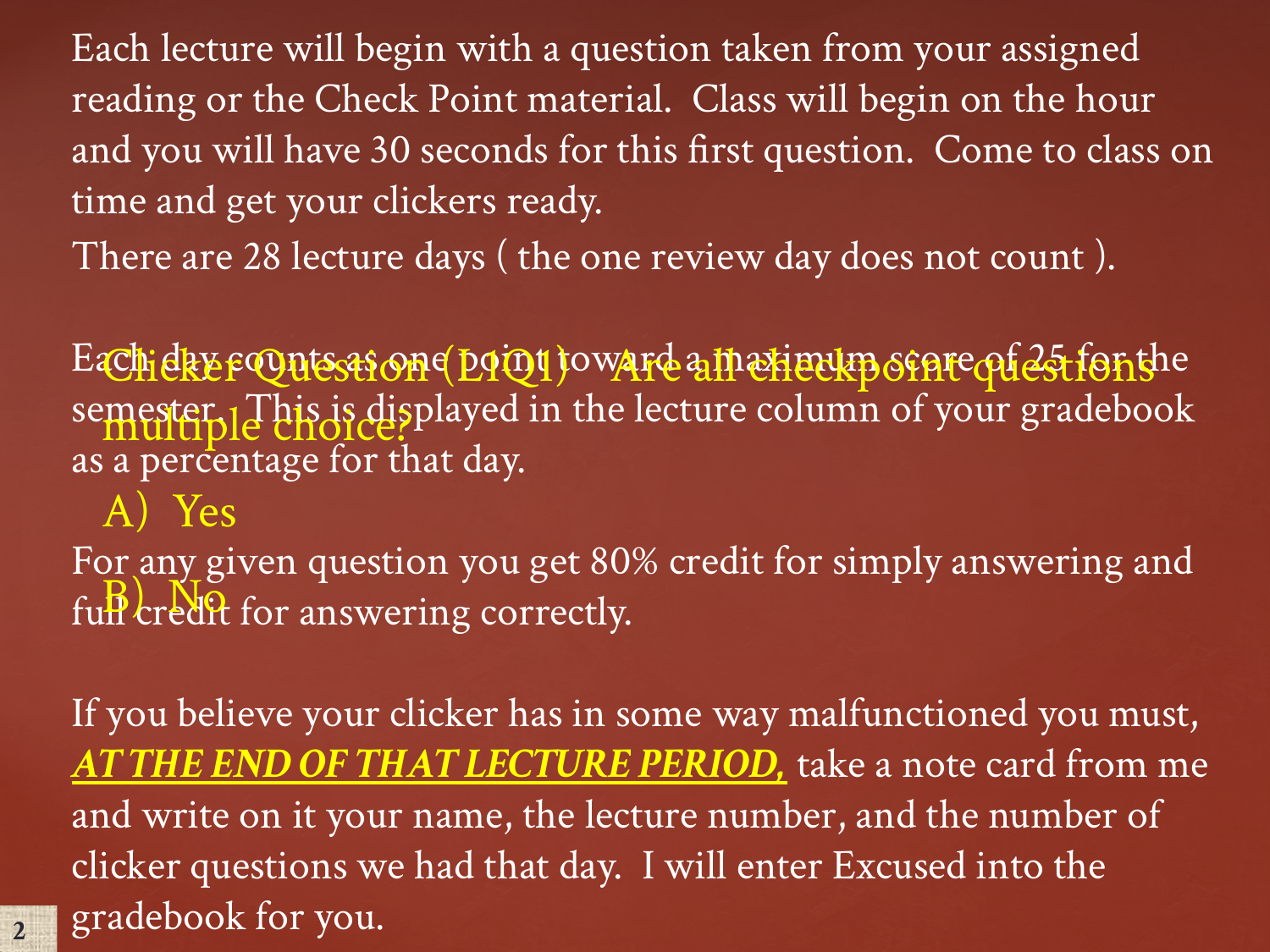

Each lecture will begin with a question taken from your assigned reading or the Check Point material.  Class will begin on the hour and you will have 30 seconds for this first question.  Come to class on time and get your clickers ready.
There are 28 lecture days ( the one review day does not count ).

Each day counts as one point toward a maximum score of 25 for the semester.  This is displayed in the lecture column of your gradebook as a percentage for that day.

For any given question you get 80% credit for simply answering and full credit for answering correctly.

If you believe your clicker has in some way malfunctioned you must, AT THE END OF THAT LECTURE PERIOD, take a note card from me and write on it your name, the lecture number, and the number of clicker questions we had that day.  I will enter Excused into the gradebook for you.
# Clicker Question (L1Q1)	Are all checkpoint questions multiple choice?
A)  Yes
B)  No
2